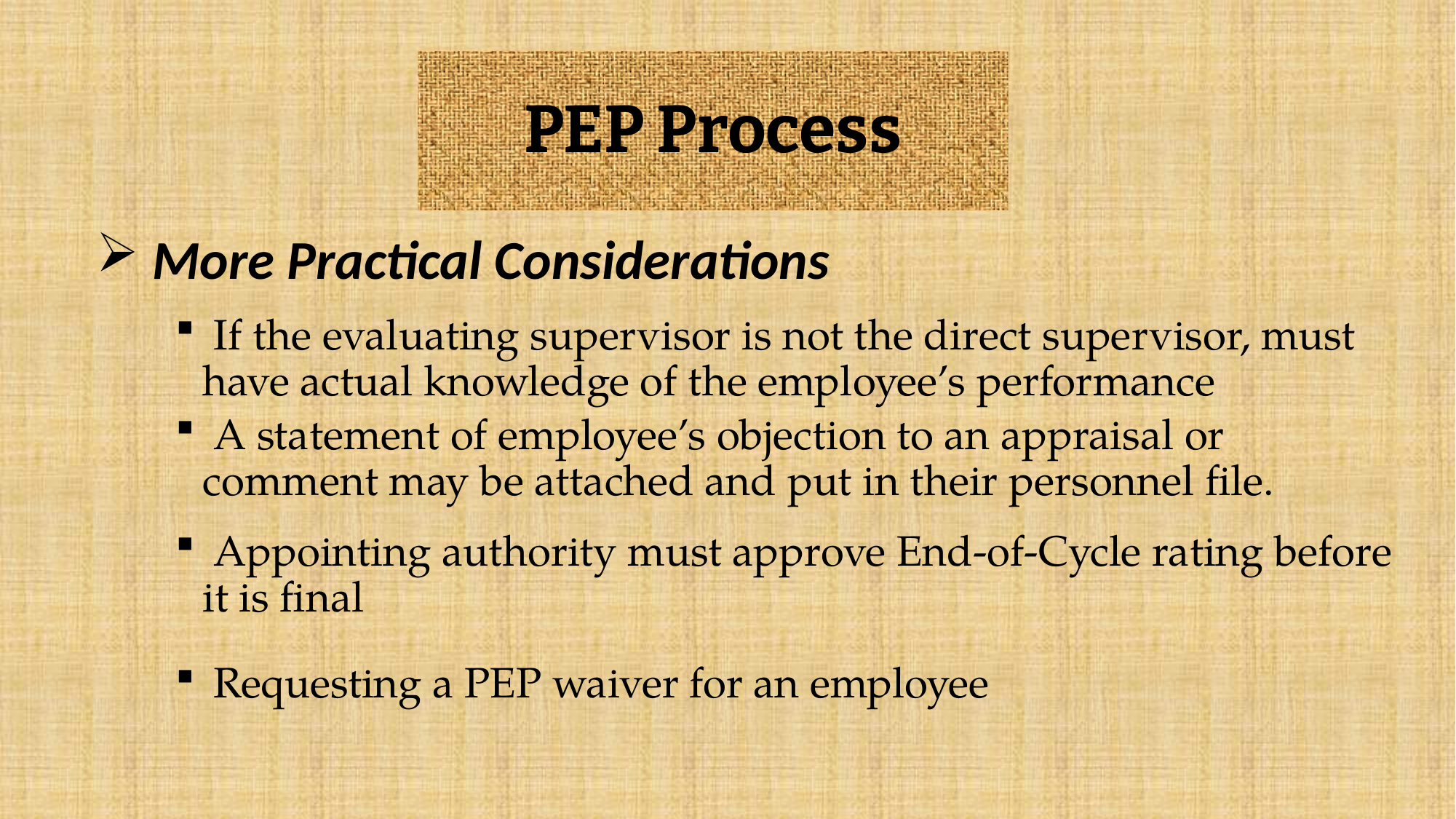

# PEP Process
 More Practical Considerations
 If the evaluating supervisor is not the direct supervisor, must have actual knowledge of the employee’s performance
 A statement of employee’s objection to an appraisal or comment may be attached and put in their personnel file.
 Appointing authority must approve End-of-Cycle rating before it is final
 Requesting a PEP waiver for an employee